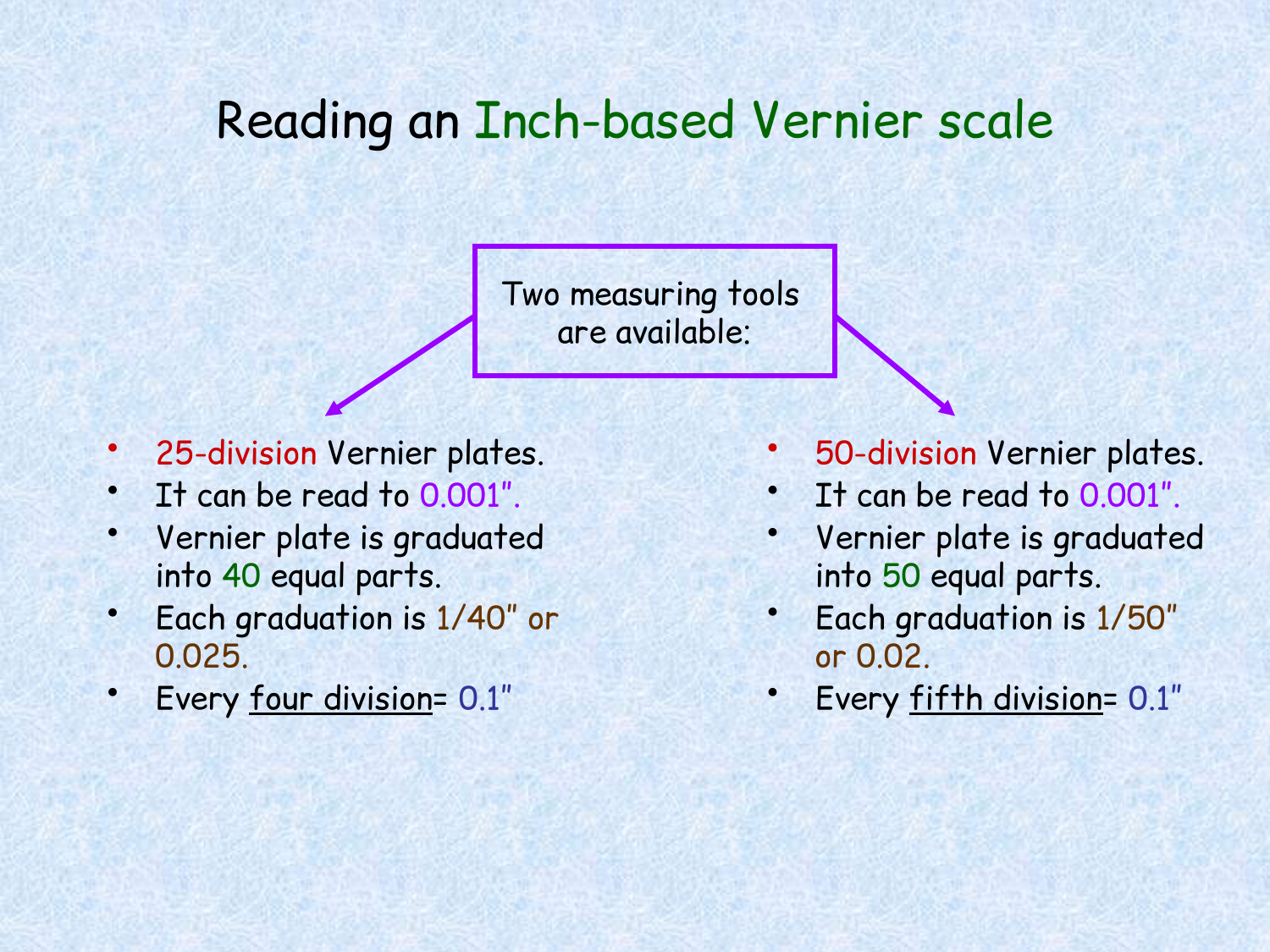

# Reading an Inch-based Vernier scale
Two measuring tools
are available:

25-division Vernier plates.
It can be read to 0.001”.
Vernier plate is graduated into 40 equal parts.
Each graduation is 1/40” or 0.025.
Every four division= 0.1”

50-division Vernier plates.
It can be read to 0.001”.
Vernier plate is graduated into 50 equal parts.
Each graduation is 1/50” or 0.02.
Every fifth division= 0.1”